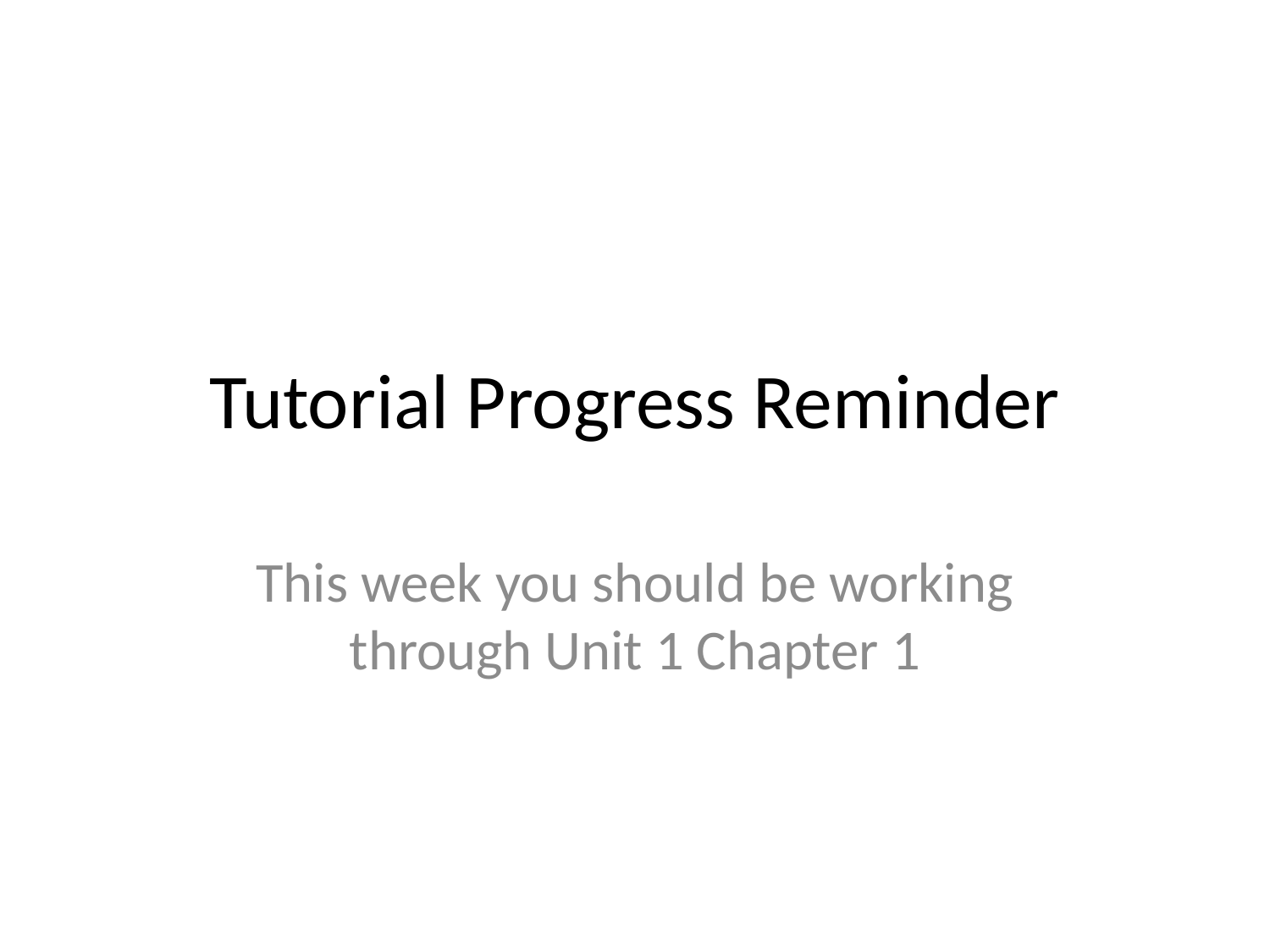

# Tutorial Progress Reminder
This week you should be working through Unit 1 Chapter 1